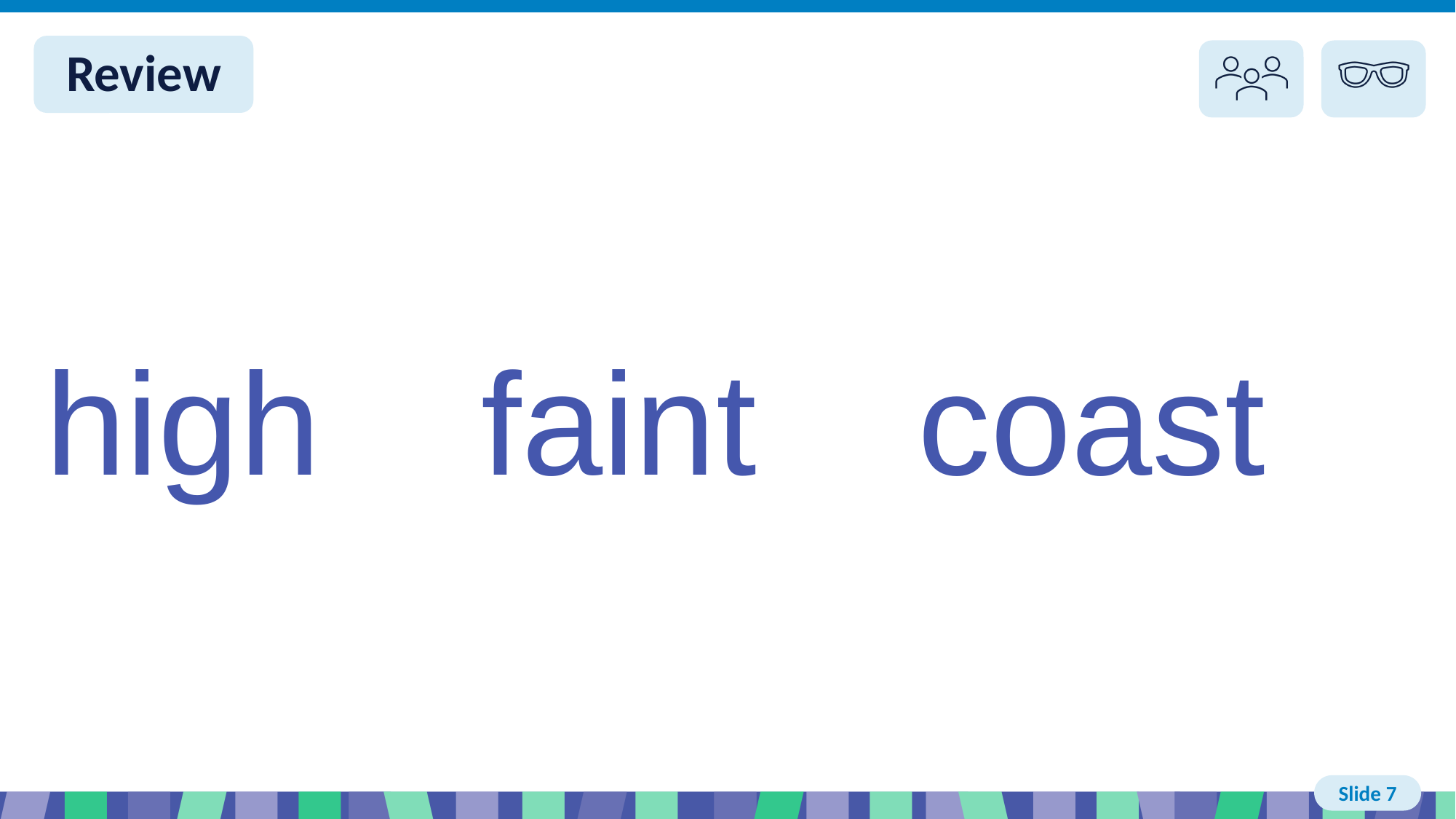

# Slide 7 Review You do
high    faint    coast